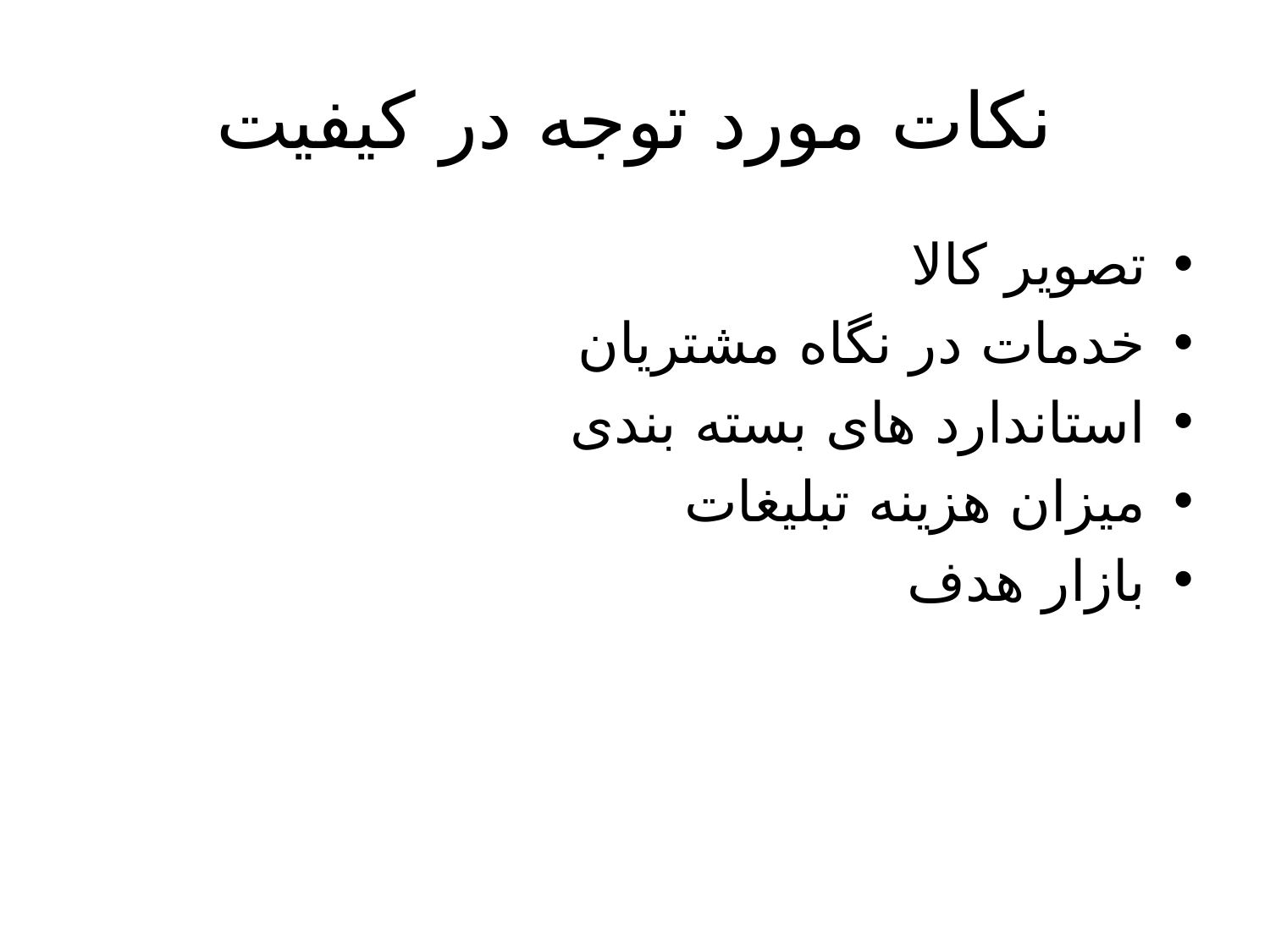

# نکات مورد توجه در کیفیت
تصویر کالا
خدمات در نگاه مشتریان
استاندارد های بسته بندی
میزان هزینه تبلیغات
بازار هدف